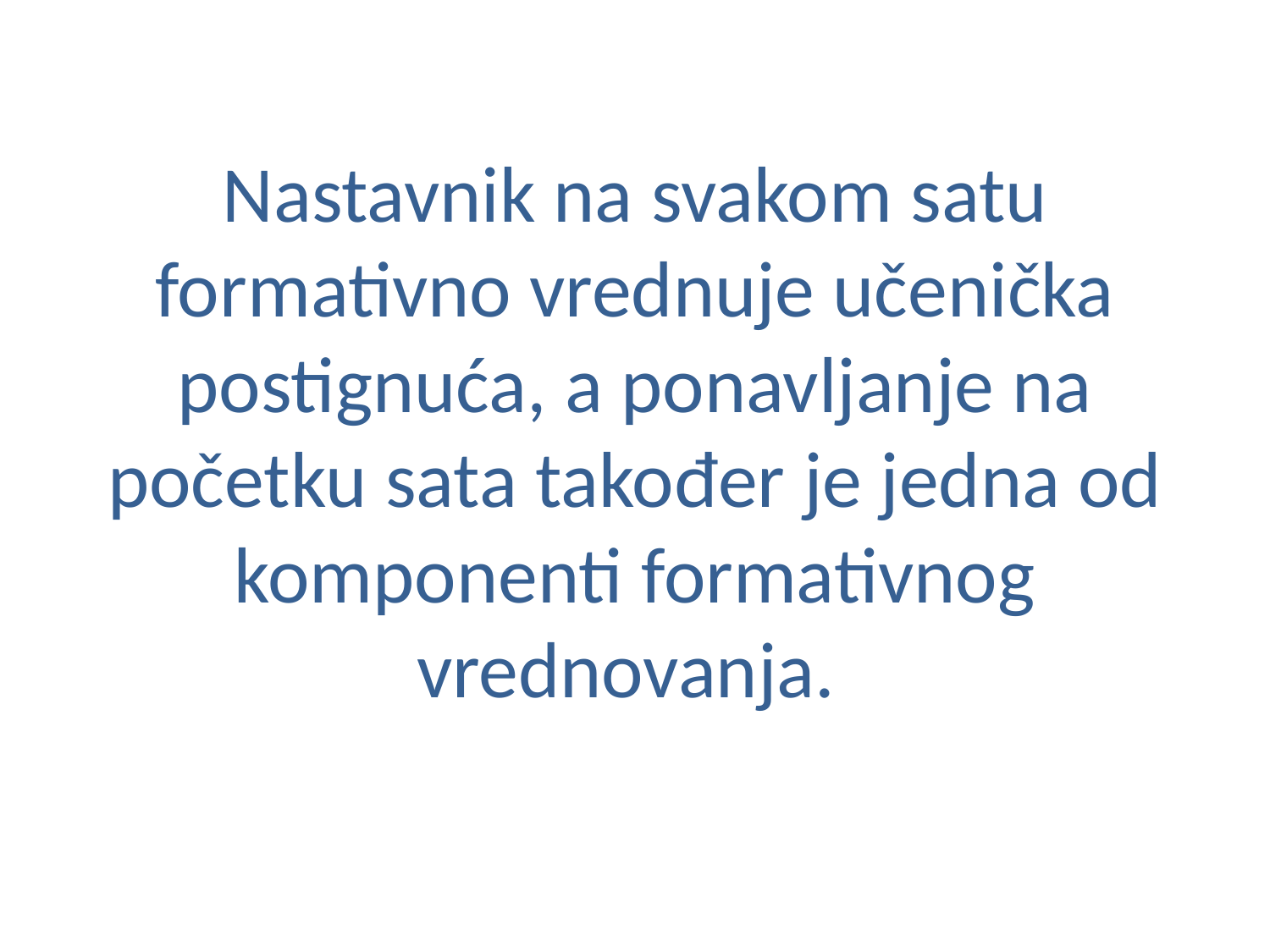

Nastavnik na svakom satu formativno vrednuje učenička postignuća, a ponavljanje na početku sata također je jedna od komponenti formativnog vrednovanja.